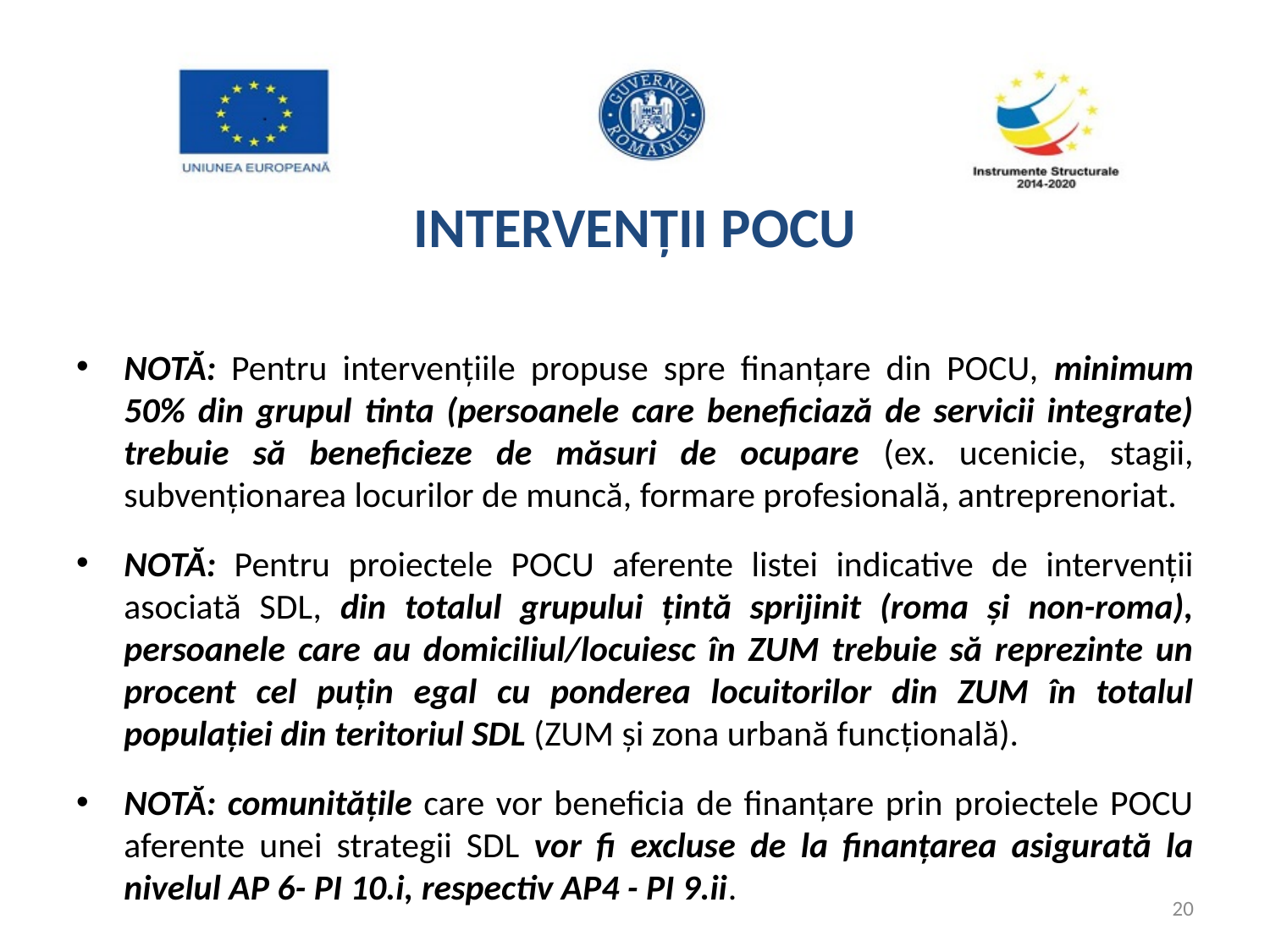

# INTERVENȚII POCU
NOTĂ: Pentru intervențiile propuse spre finanțare din POCU, minimum 50% din grupul tinta (persoanele care beneficiază de servicii integrate) trebuie să beneficieze de măsuri de ocupare (ex. ucenicie, stagii, subvenționarea locurilor de muncă, formare profesională, antreprenoriat.

NOTĂ: Pentru proiectele POCU aferente listei indicative de intervenții asociată SDL, din totalul grupului țintă sprijinit (roma și non-roma), persoanele care au domiciliul/locuiesc în ZUM trebuie să reprezinte un procent cel puțin egal cu ponderea locuitorilor din ZUM în totalul populației din teritoriul SDL (ZUM și zona urbană funcțională).

NOTĂ: comunitățile care vor beneficia de finanțare prin proiectele POCU aferente unei strategii SDL vor fi excluse de la finanțarea asigurată la nivelul AP 6- PI 10.i, respectiv AP4 - PI 9.ii.

20